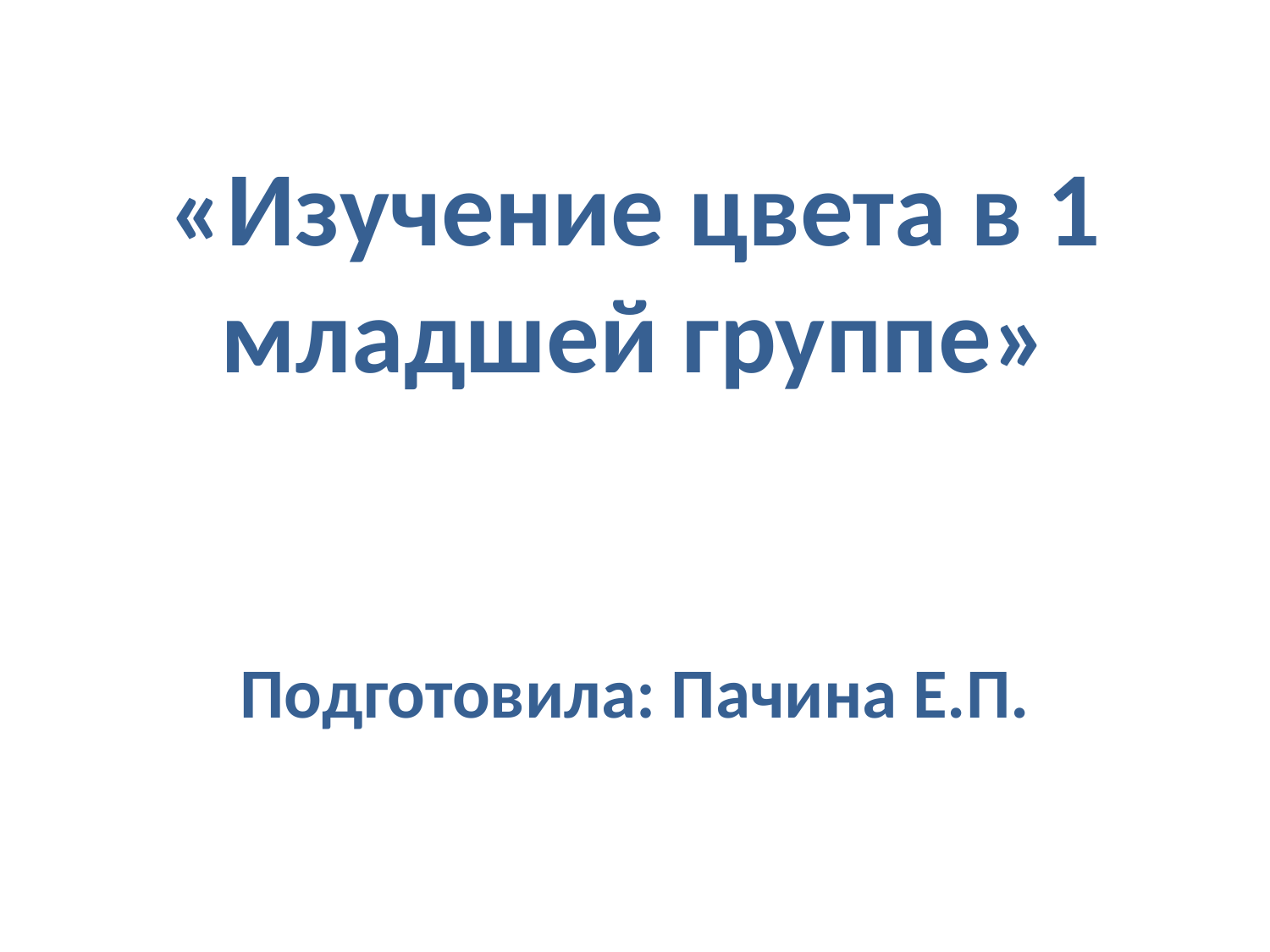

# «Изучение цвета в 1 младшей группе» Подготовила: Пачина Е.П.